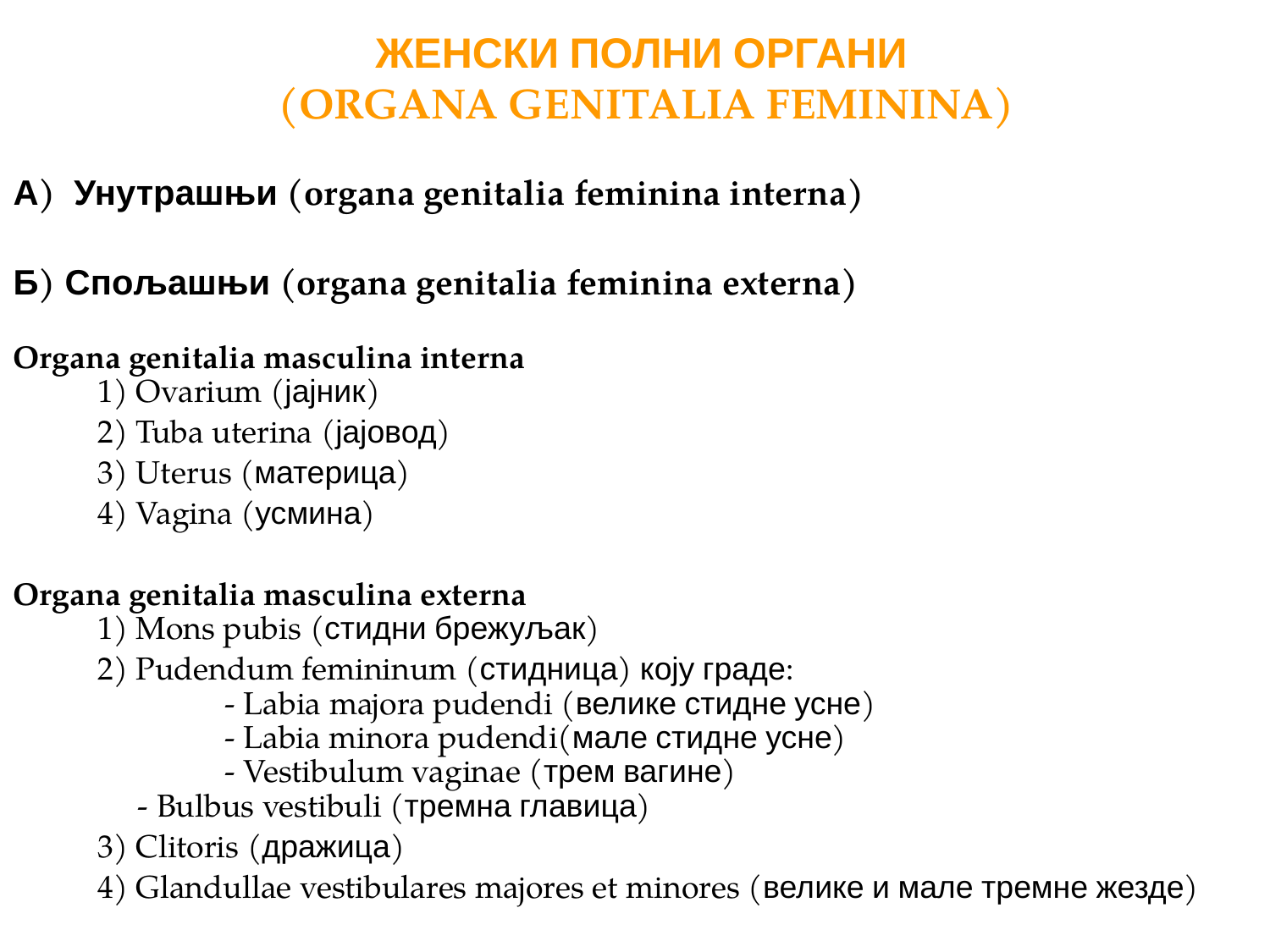

ЖЕНСКИ ПОЛНИ ОРГАНИ
(ORGANA GENITALIA FEMININA)

А)  Унутрашњи (organa genitalia feminina interna)

Б) Спољашњи (organa genitalia feminina externa)

Organa genitalia masculina interna
1) Ovarium (јајник)
	2) Tuba uterina (јајовод)
	3) Uterus (материца)
	4) Vagina (усмина)

Organa genitalia masculina externa
1) Mons pubis (стидни брежуљак)
	2) Pudendum femininum (стидница) коју граде:
	- Labia majora pudendi (велике стидне усне)
	- Labia minora pudendi(мале стидне усне)
	- Vestibulum vaginae (трем вагине)
     - Bulbus vestibuli (тремна главица)
	3) Clitoris (дражица)
	4) Glandullae vestibulares majores et minores (велике и мале тремне жезде)